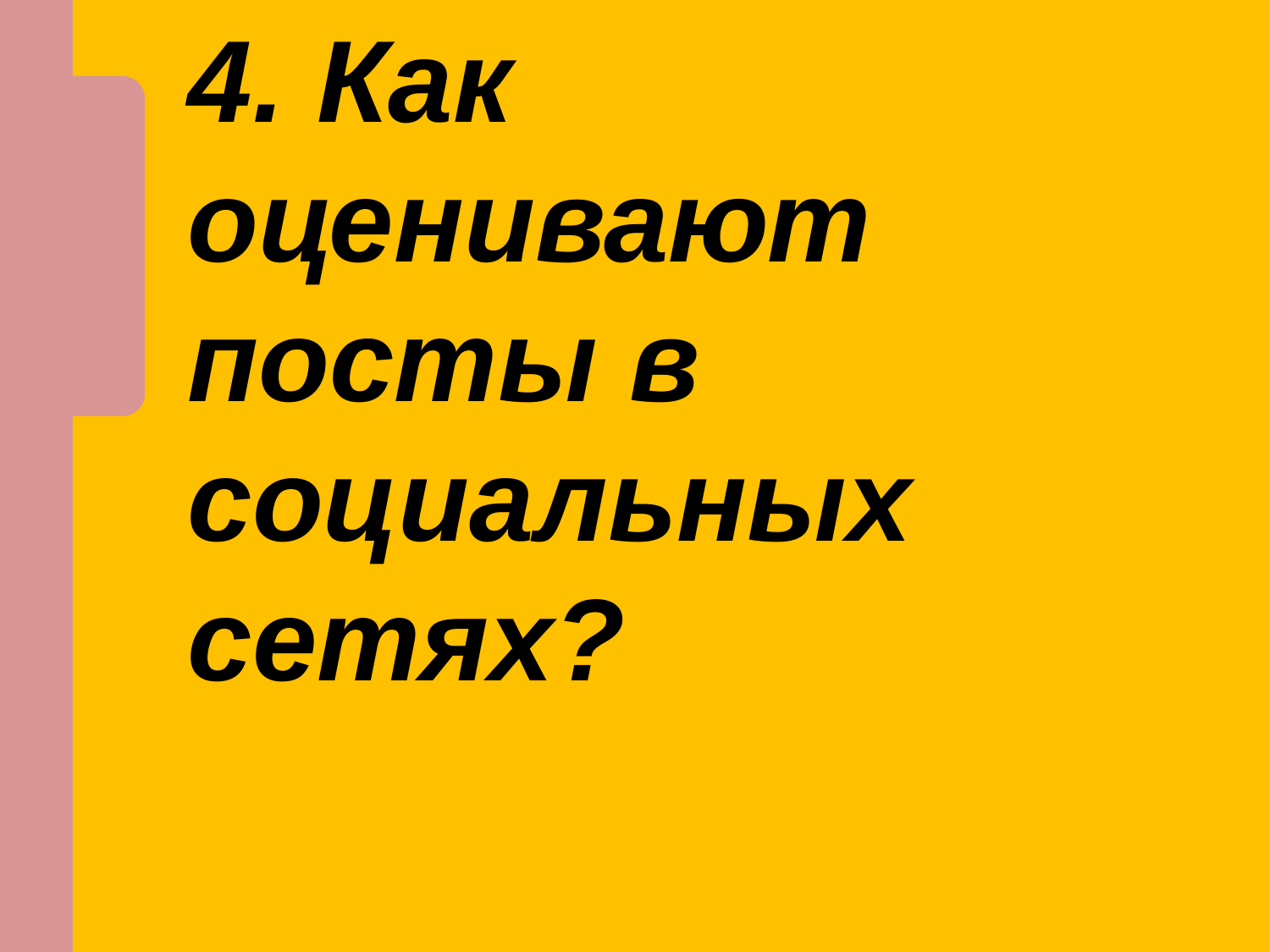

4. Как  оценивают посты в социальных сетях?